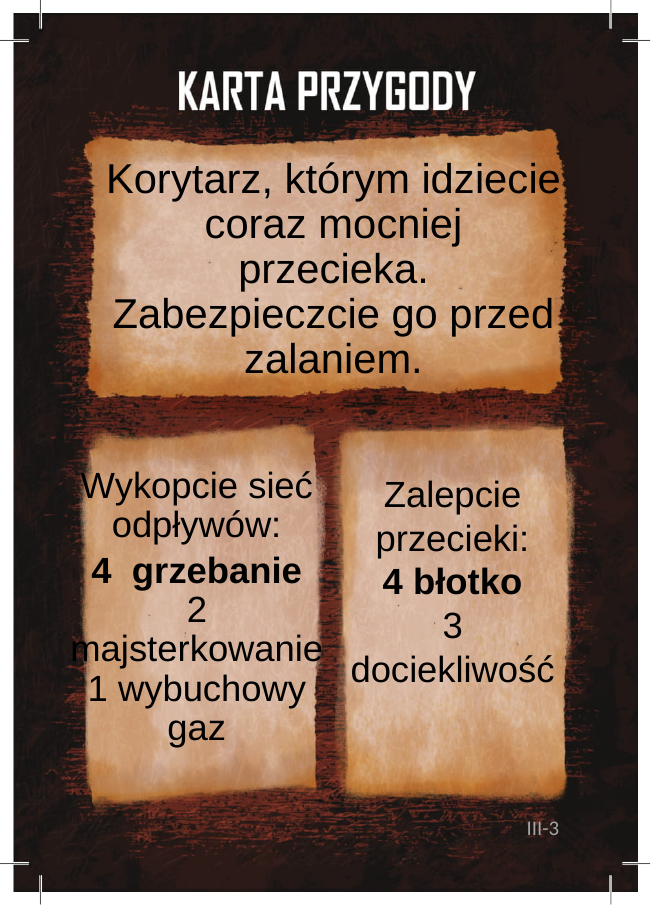

# Korytarz, którym idziecie coraz mocniej przecieka. Zabezpieczcie go przed zalaniem.
Wykopcie sieć odpływów:
4  grzebanie
2 majsterkowanie
1 wybuchowy gaz
Zalepcie przecieki:
4 błotko
3 dociekliwość
III-3